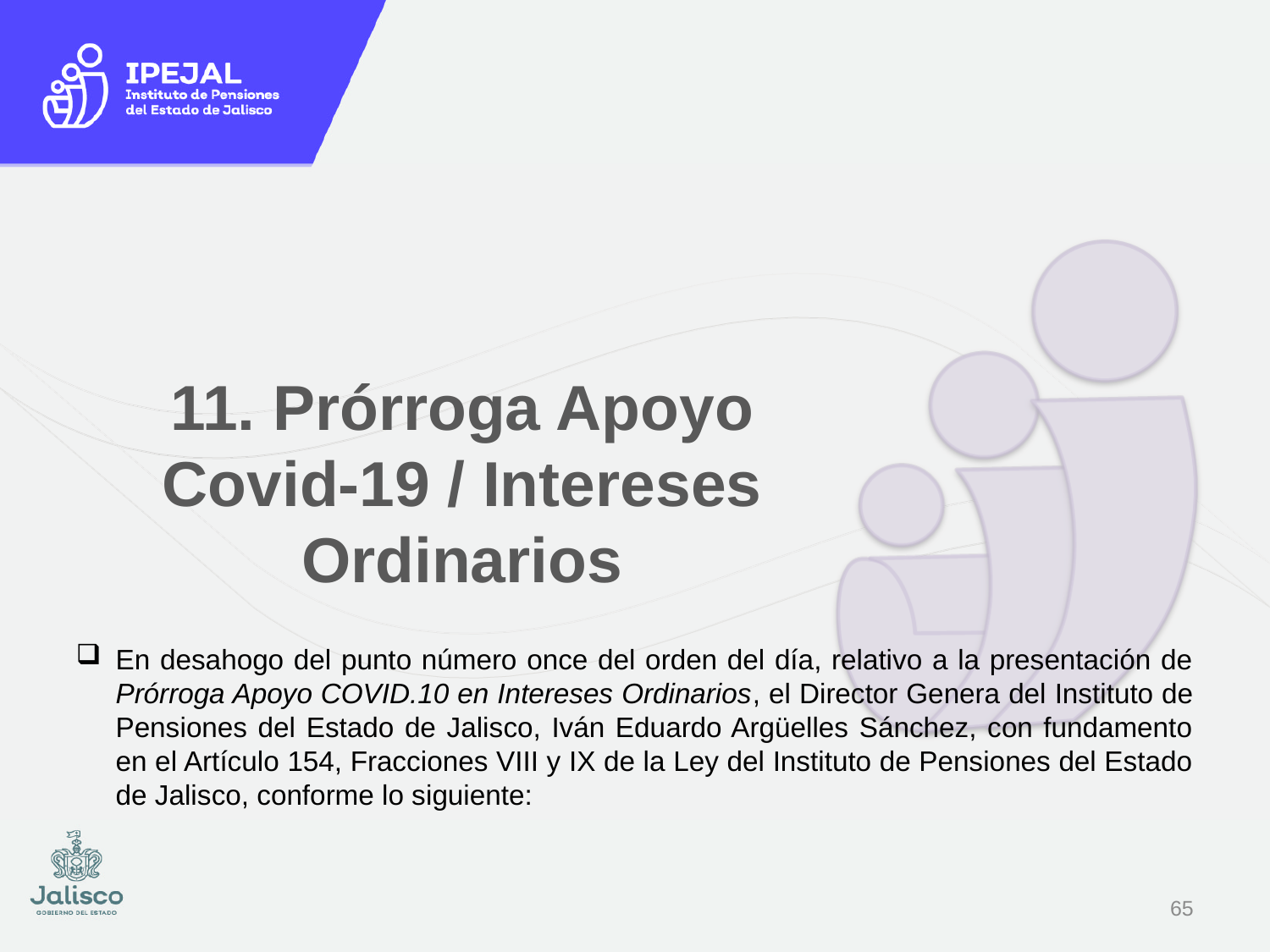

# 11. Prórroga Apoyo Covid-19 / Intereses Ordinarios
En desahogo del punto número once del orden del día, relativo a la presentación de Prórroga Apoyo COVID.10 en Intereses Ordinarios, el Director Genera del Instituto de Pensiones del Estado de Jalisco, Iván Eduardo Argüelles Sánchez, con fundamento en el Artículo 154, Fracciones VIII y IX de la Ley del Instituto de Pensiones del Estado de Jalisco, conforme lo siguiente:
65